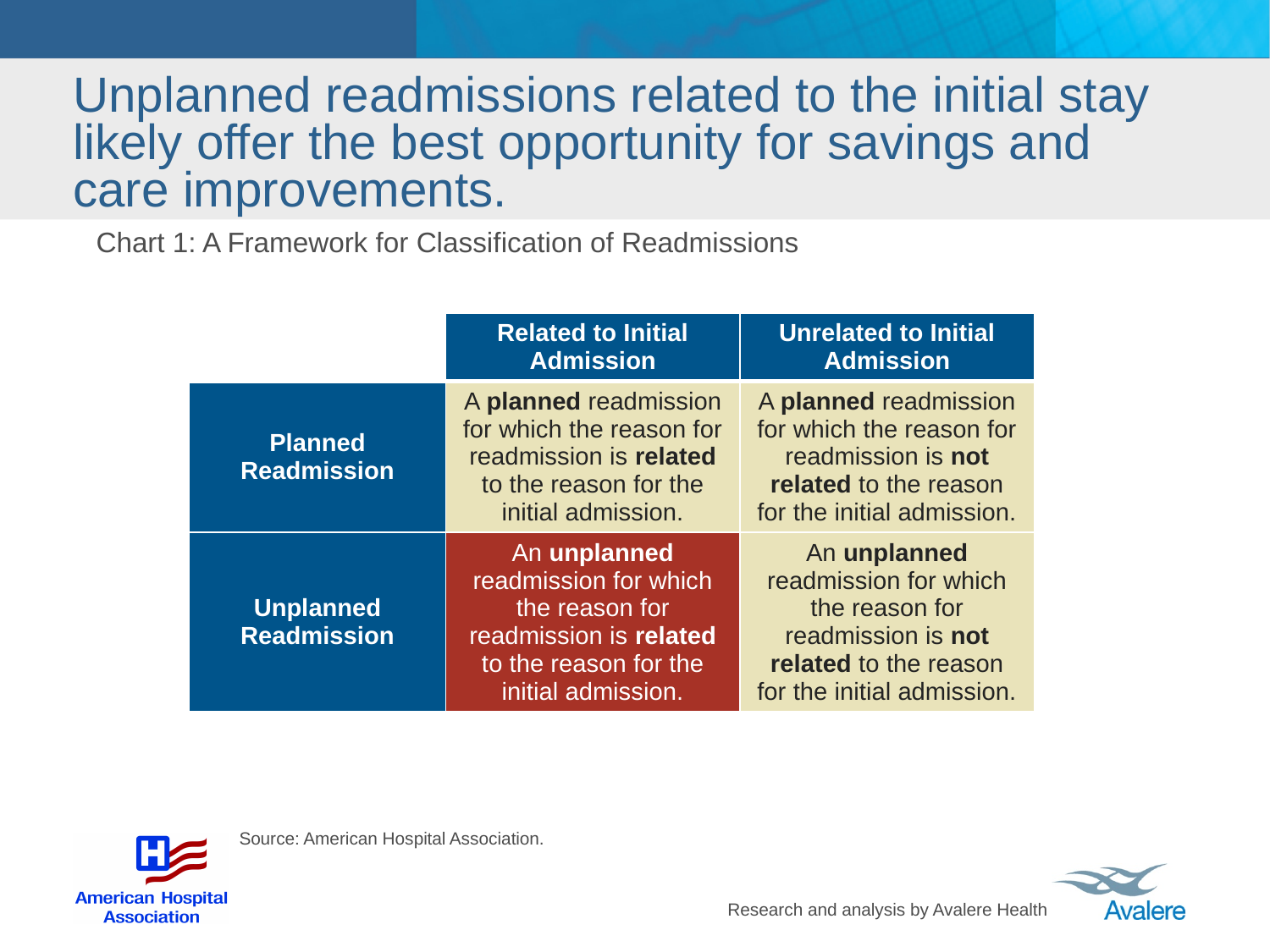

# Unplanned readmissions related to the initial stay likely offer the best opportunity for savings and care improvements.
Chart 1: A Framework for Classification of Readmissions
|  | Related to Initial Admission | Unrelated to Initial Admission |
| --- | --- | --- |
| Planned Readmission | A planned readmission for which the reason for readmission is related to the reason for the initial admission. | A planned readmission for which the reason for readmission is not related to the reason for the initial admission. |
| Unplanned Readmission | An unplanned readmission for which the reason for readmission is related to the reason for the initial admission. | An unplanned readmission for which the reason for readmission is not related to the reason for the initial admission. |
Source: American Hospital Association.